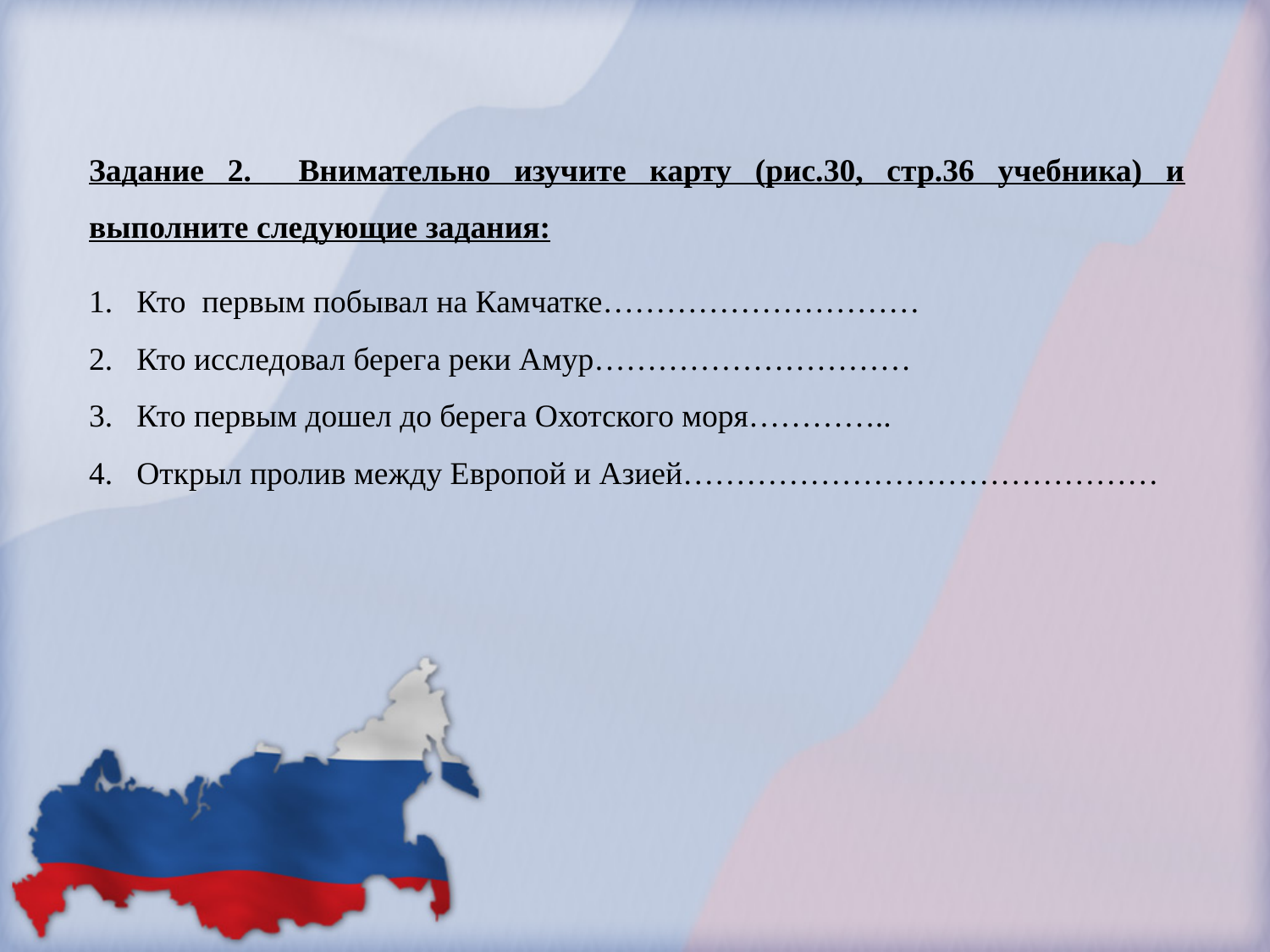

Задание 2.  Внимательно изучите карту (рис.30, стр.36 учебника) и выполните следующие задания:
Кто  первым побывал на Камчатке…………………………
Кто исследовал берега реки Амур…………………………
Кто первым дошел до берега Охотского моря…………..
Открыл пролив между Европой и Азией………………………………………